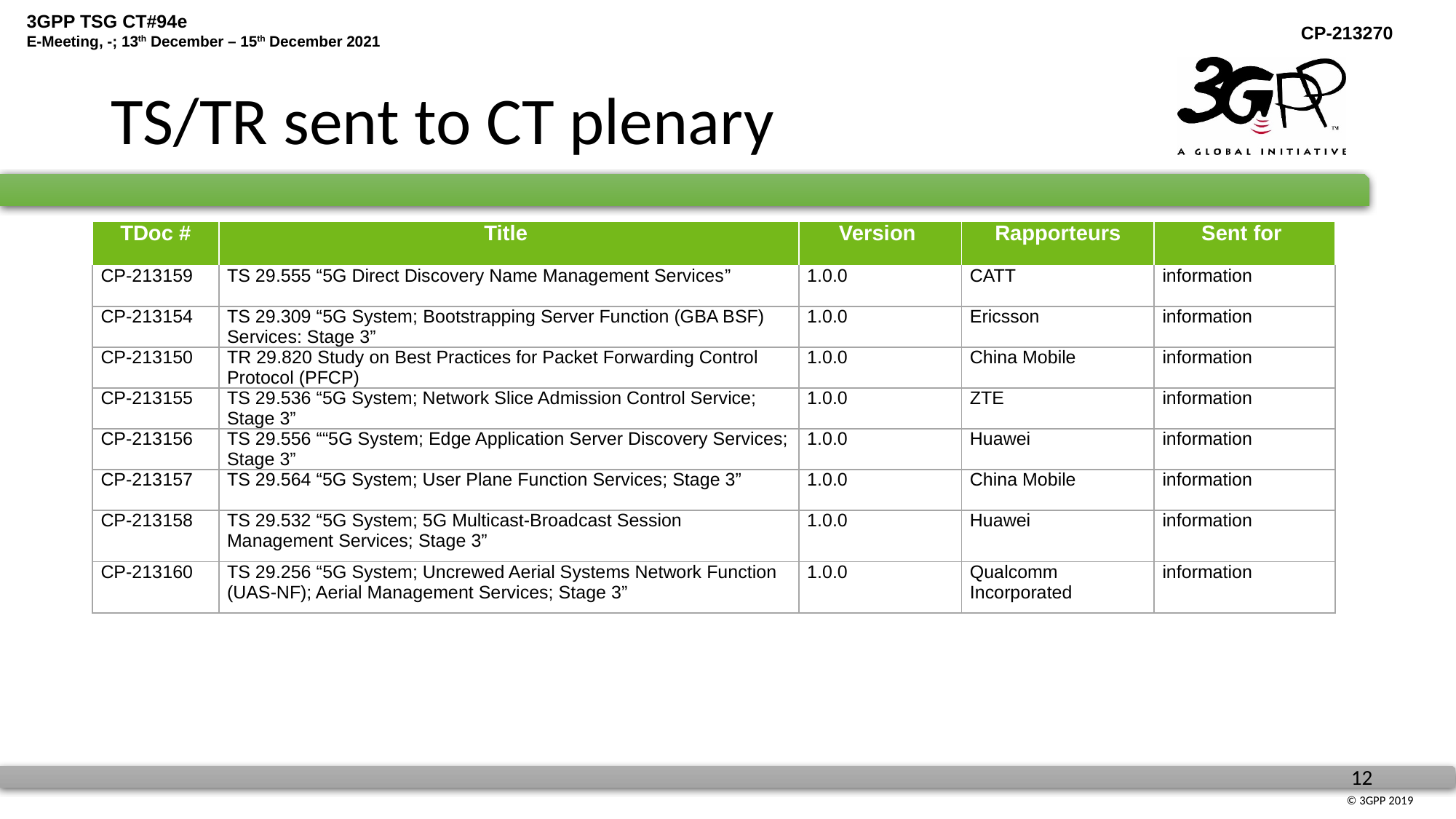

# TS/TR sent to CT plenary
| TDoc # | Title | Version | Rapporteurs | Sent for |
| --- | --- | --- | --- | --- |
| CP-213159 | TS 29.555 “5G Direct Discovery Name Management Services” | 1.0.0 | CATT | information |
| CP-213154 | TS 29.309 “5G System; Bootstrapping Server Function (GBA BSF) Services: Stage 3” | 1.0.0 | Ericsson | information |
| CP-213150 | TR 29.820 Study on Best Practices for Packet Forwarding Control Protocol (PFCP) | 1.0.0 | China Mobile | information |
| CP-213155 | TS 29.536 “5G System; Network Slice Admission Control Service; Stage 3” | 1.0.0 | ZTE | information |
| CP-213156 | TS 29.556 ““5G System; Edge Application Server Discovery Services; Stage 3” | 1.0.0 | Huawei | information |
| CP-213157 | TS 29.564 “5G System; User Plane Function Services; Stage 3” | 1.0.0 | China Mobile | information |
| CP-213158 | TS 29.532 “5G System; 5G Multicast-Broadcast Session Management Services; Stage 3” | 1.0.0 | Huawei | information |
| CP-213160 | TS 29.256 “5G System; Uncrewed Aerial Systems Network Function (UAS-NF); Aerial Management Services; Stage 3” | 1.0.0 | Qualcomm Incorporated | information |